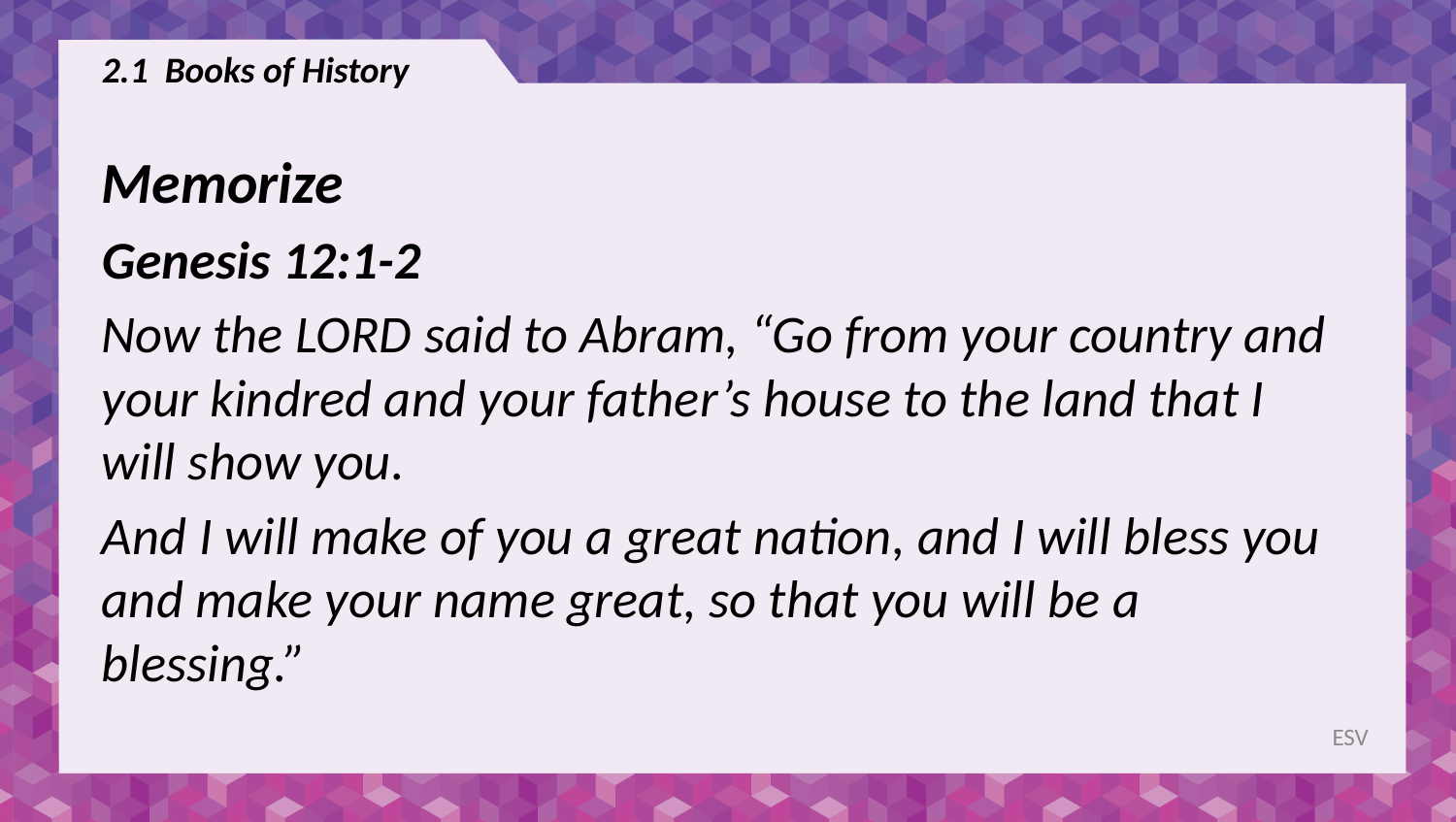

# 2.1  Books of History
Memorize
Genesis 12:1-2
Now the LORD said to Abram, “Go from your country and your kindred and your father’s house to the land that I will show you.
And I will make of you a great nation, and I will bless you and make your name great, so that you will be a blessing.”
ESV